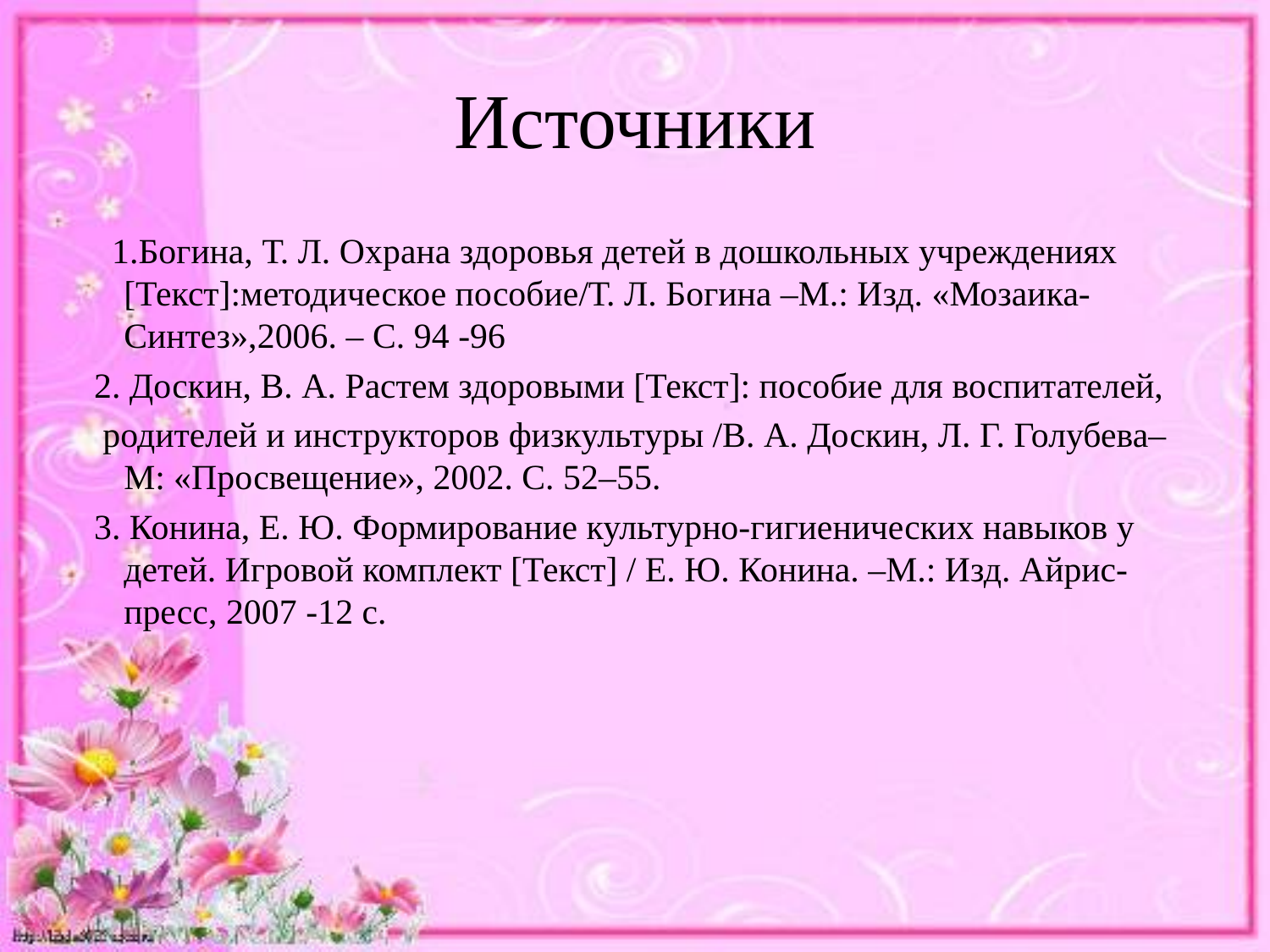

# Источники
    1.Богина, Т. Л. Охрана здоровья детей в дошкольных учреждениях [Текст]:методическое пособие/Т. Л. Богина –М.: Изд. «Мозаика-Синтез»,2006. – С. 94 -96
  2. Доскин, В. А. Растем здоровыми [Текст]: пособие для воспитателей,
   родителей и инструкторов физкультуры /В. А. Доскин, Л. Г. Голубева–М: «Просвещение», 2002. С. 52–55.
  3. Конина, Е. Ю. Формирование культурно-гигиенических навыков у детей. Игровой комплект [Текст] / Е. Ю. Конина. –М.: Изд. Айрис-пресс, 2007 -12 с.